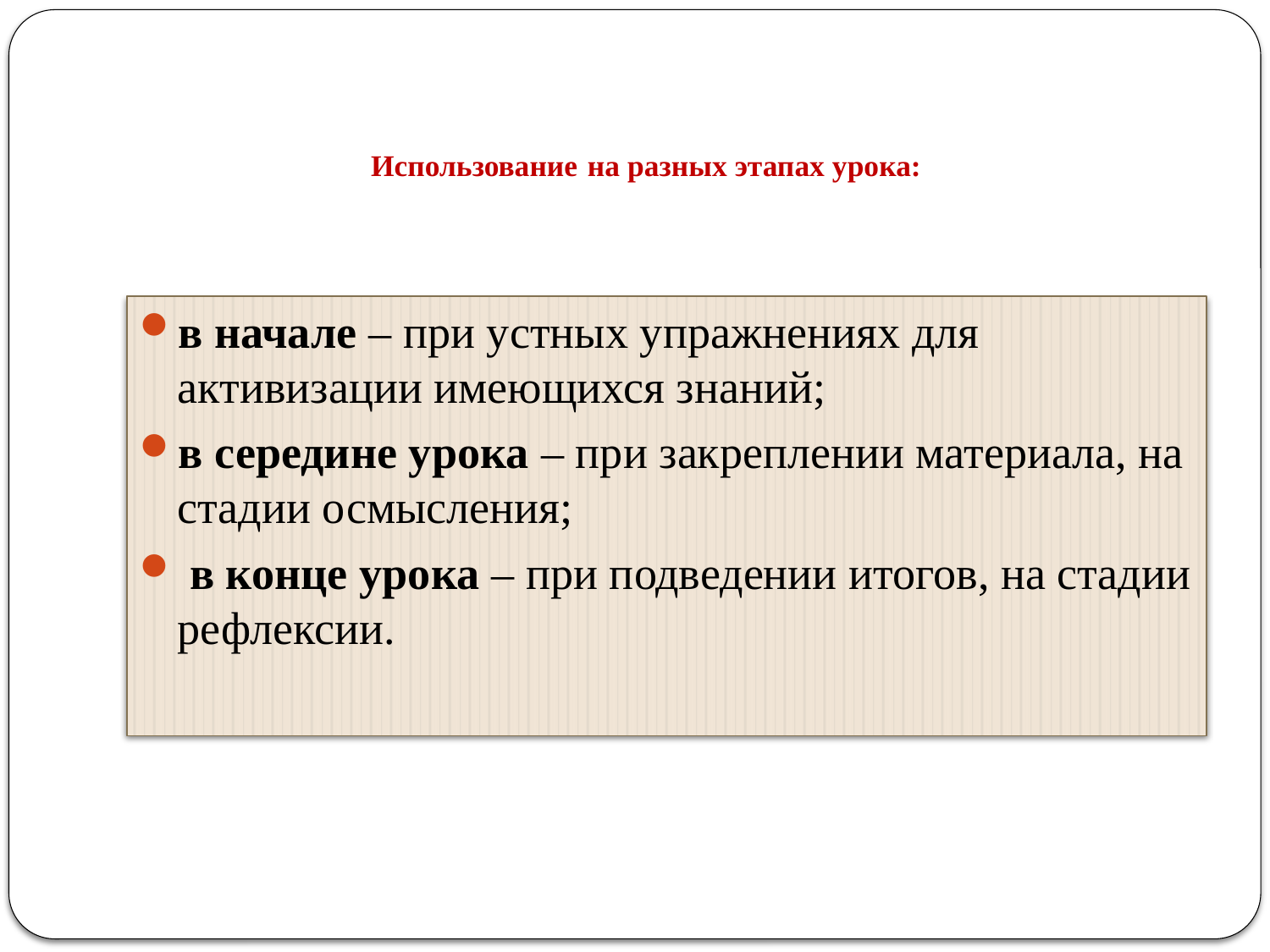

# Использование на разных этапах урока:
в начале – при устных упражнениях для активизации имеющихся знаний;
в середине урока – при закреплении материала, на стадии осмысления;
 в конце урока – при подведении итогов, на стадии рефлексии.